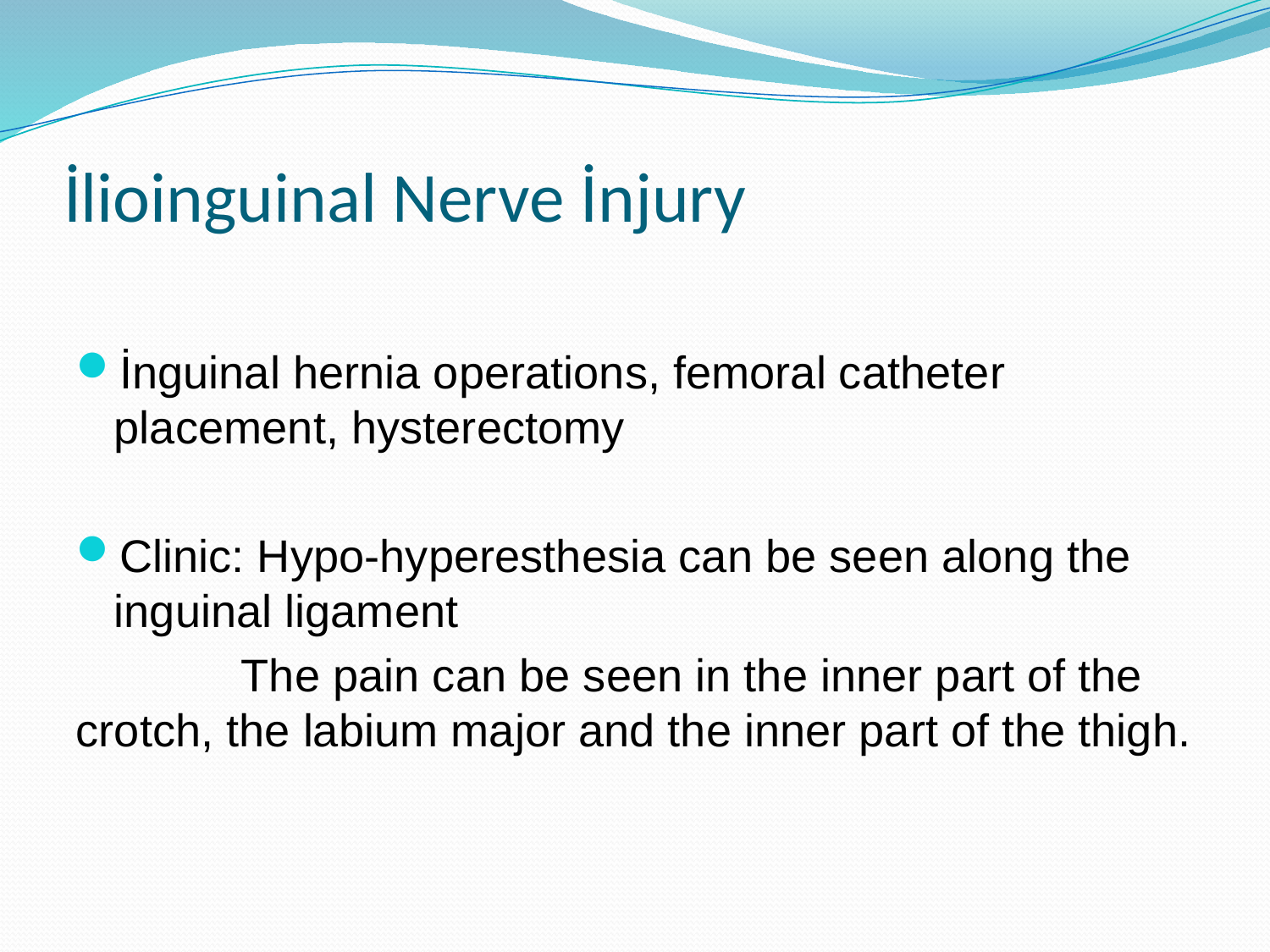

# İlioinguinal Nerve İnjury

İnguinal hernia operations, femoral catheter placement, hysterectomy

Clinic: Hypo-hyperesthesia can be seen along the inguinal ligament
             The pain can be seen in the inner part of the crotch, the labium major and the inner part of the thigh.